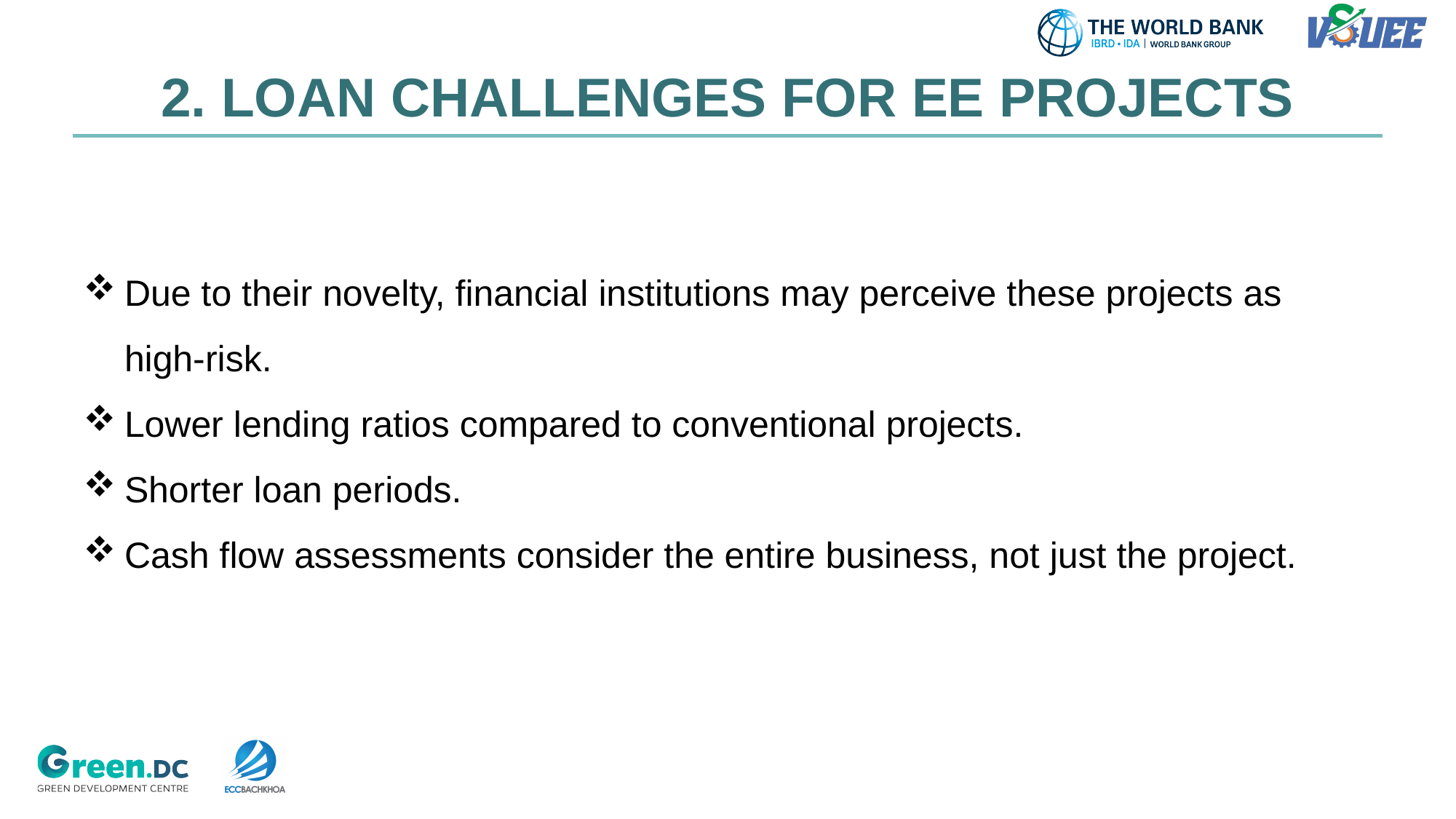

# 2. LOAN CHALLENGES FOR EE PROJECTS
Due to their novelty, financial institutions may perceive these projects as high-risk.
Lower lending ratios compared to conventional projects.
Shorter loan periods.
Cash flow assessments consider the entire business, not just the project.